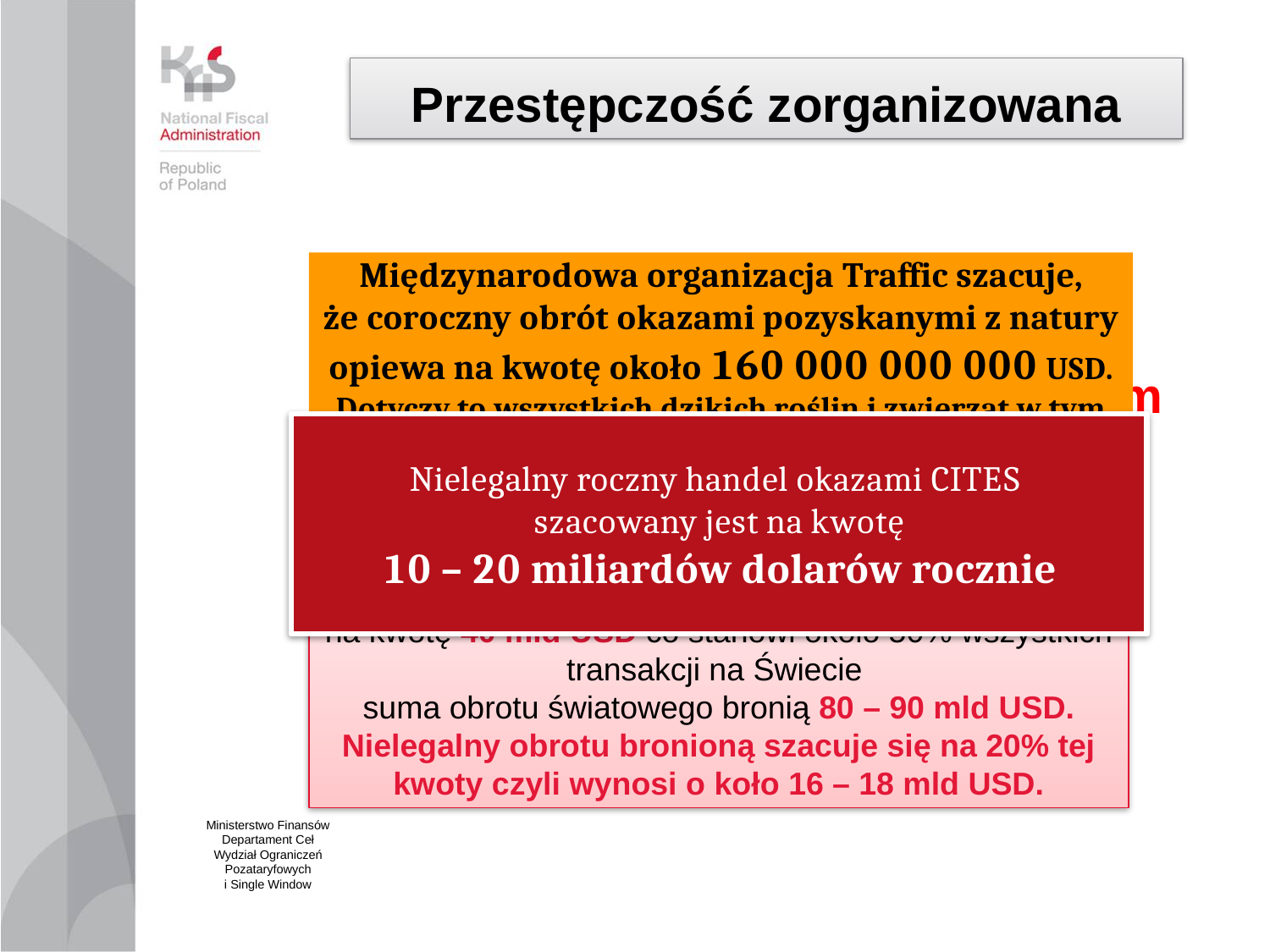

Przestępczość zorganizowana
Nielegalny handel okazami CITES
jest porównywany z handlem
narkotykami i nielegalnym handlem bronią
Międzynarodowa organizacja Traffic szacuje,
że coroczny obrót okazami pozyskanymi z natury
opiewa na kwotę około 160 000 000 000 USD. Dotyczy to wszystkich dzikich roślin i zwierząt w tym (np. rybołówstwo czy drewno tropikalne).

Nielegalny roczny handel okazami CITES
szacowany jest na kwotę
10 – 20 miliardów dolarów rocznie

Dane za rok 2015 – sprzedaż broni przez USA opiewała na kwotę 40 mld USD co stanowi około 50% wszystkich transakcji na Świecie
suma obrotu światowego bronią 80 – 90 mld USD.
Nielegalny obrotu bronioną szacuje się na 20% tej kwoty czyli wynosi o koło 16 – 18 mld USD.
Ministerstwo Finansów
Departament Ceł
Wydział Ograniczeń Pozataryfowych
i Single Window